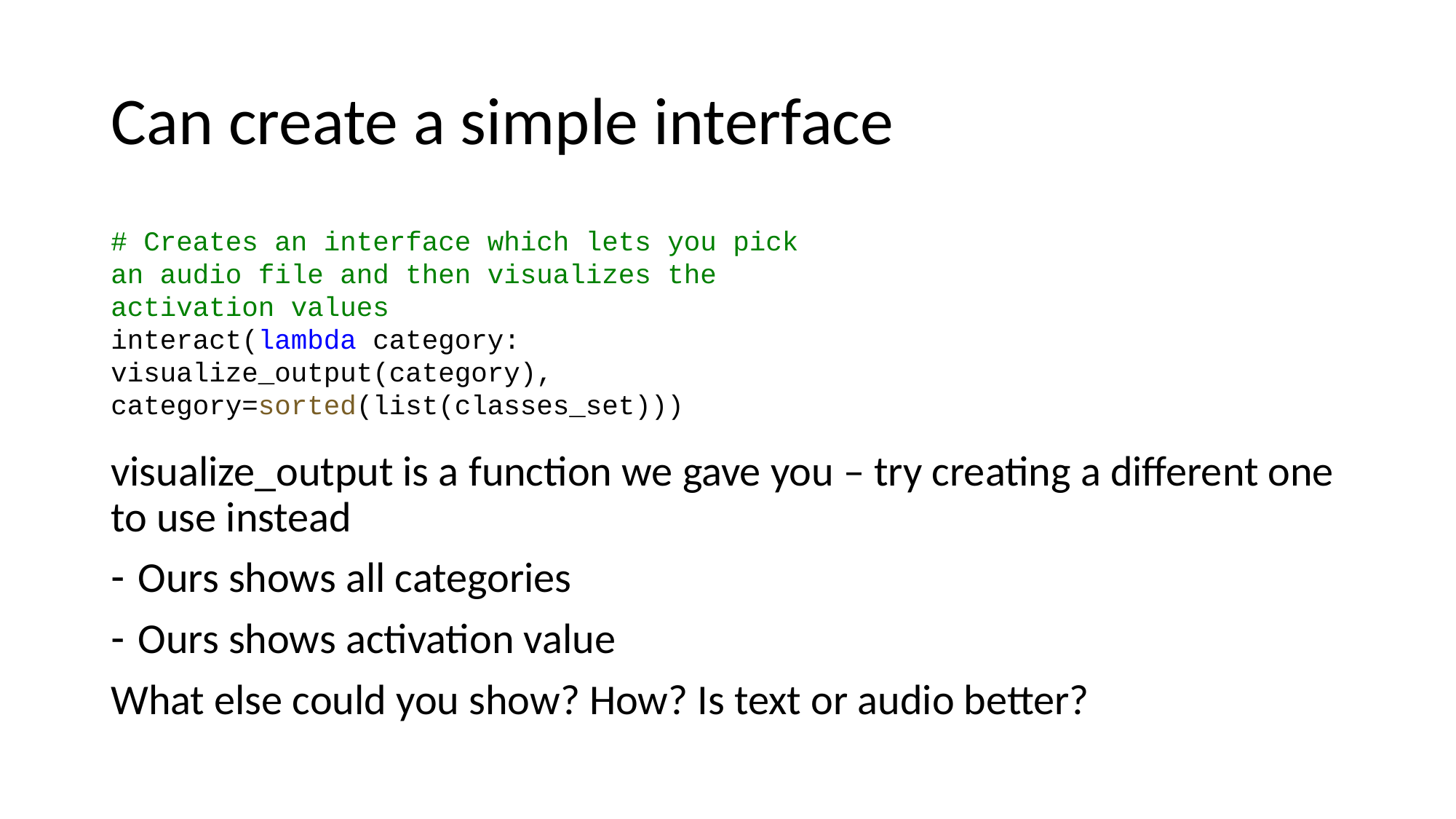

# Can create a simple interface
# Creates an interface which lets you pick an audio file and then visualizes the activation values
interact(lambda category: visualize_output(category), category=sorted(list(classes_set)))
visualize_output is a function we gave you – try creating a different one to use instead
Ours shows all categories
Ours shows activation value
What else could you show? How? Is text or audio better?